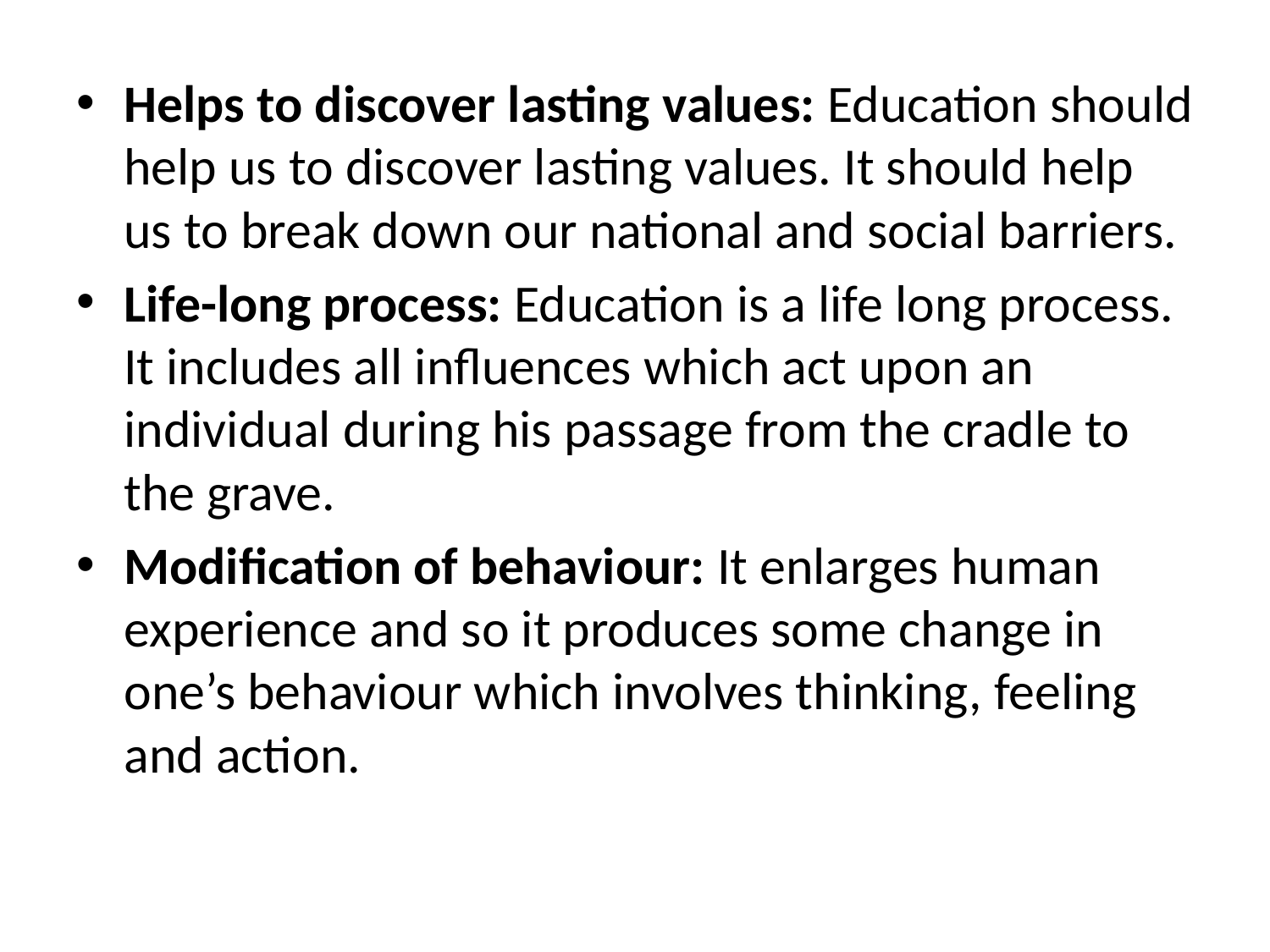

Helps to discover lasting values: Education should help us to discover lasting values. It should help us to break down our national and social barriers.
Life-long process: Education is a life long process. It includes all influences which act upon an individual during his passage from the cradle to the grave.
Modification of behaviour: It enlarges human experience and so it produces some change in one’s behaviour which involves thinking, feeling and action.